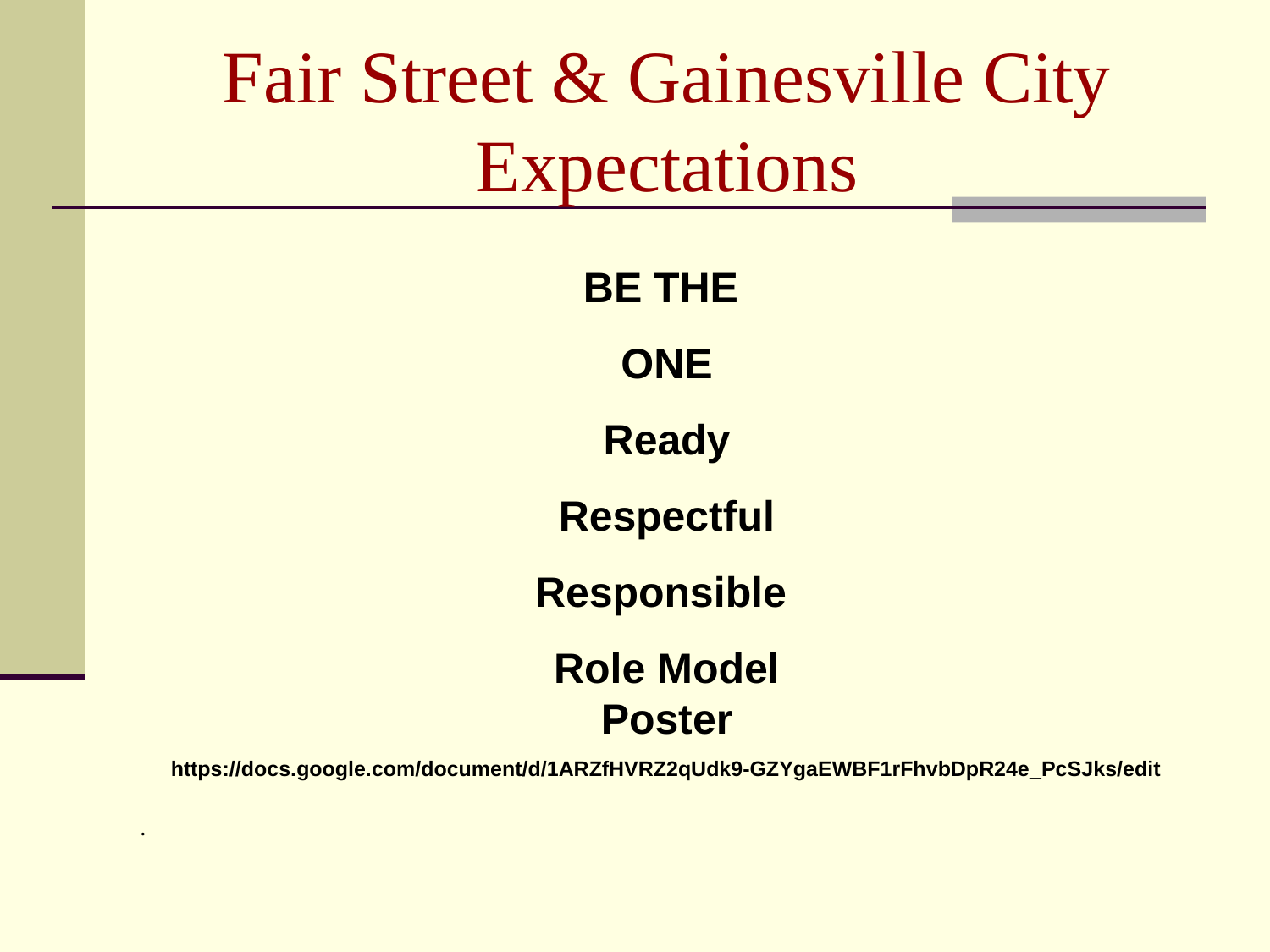

# Fair Street & Gainesville City Expectations
BE THE
ONE
Ready
Respectful
Responsible
Role Model
Poster
https://docs.google.com/document/d/1ARZfHVRZ2qUdk9-GZYgaEWBF1rFhvbDpR24e_PcSJks/edit

.